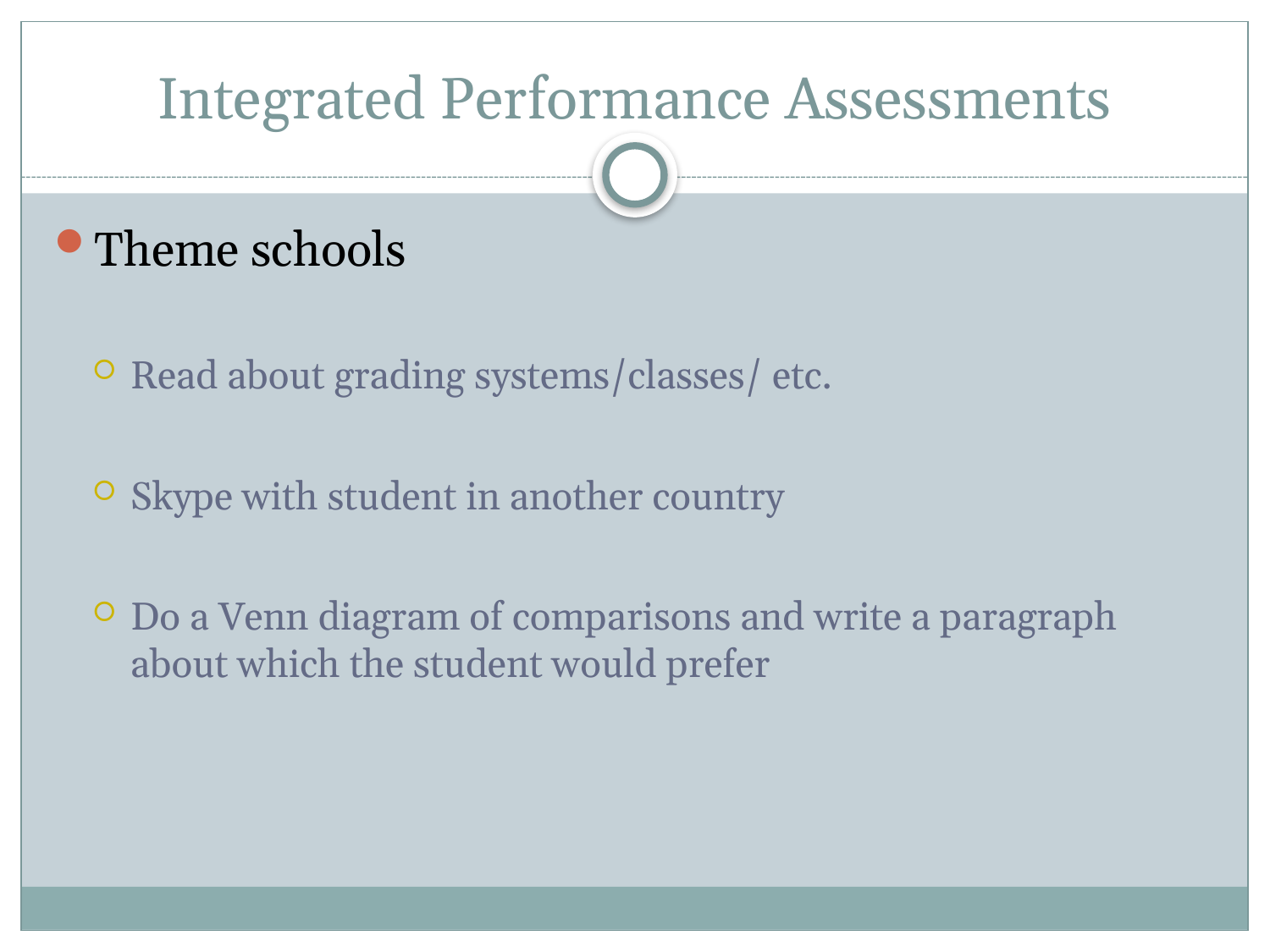

# Integrated Performance Assessments
Theme schools

Read about grading systems/classes/ etc.

Skype with student in another country

Do a Venn diagram of comparisons and write a paragraph about which the student would prefer